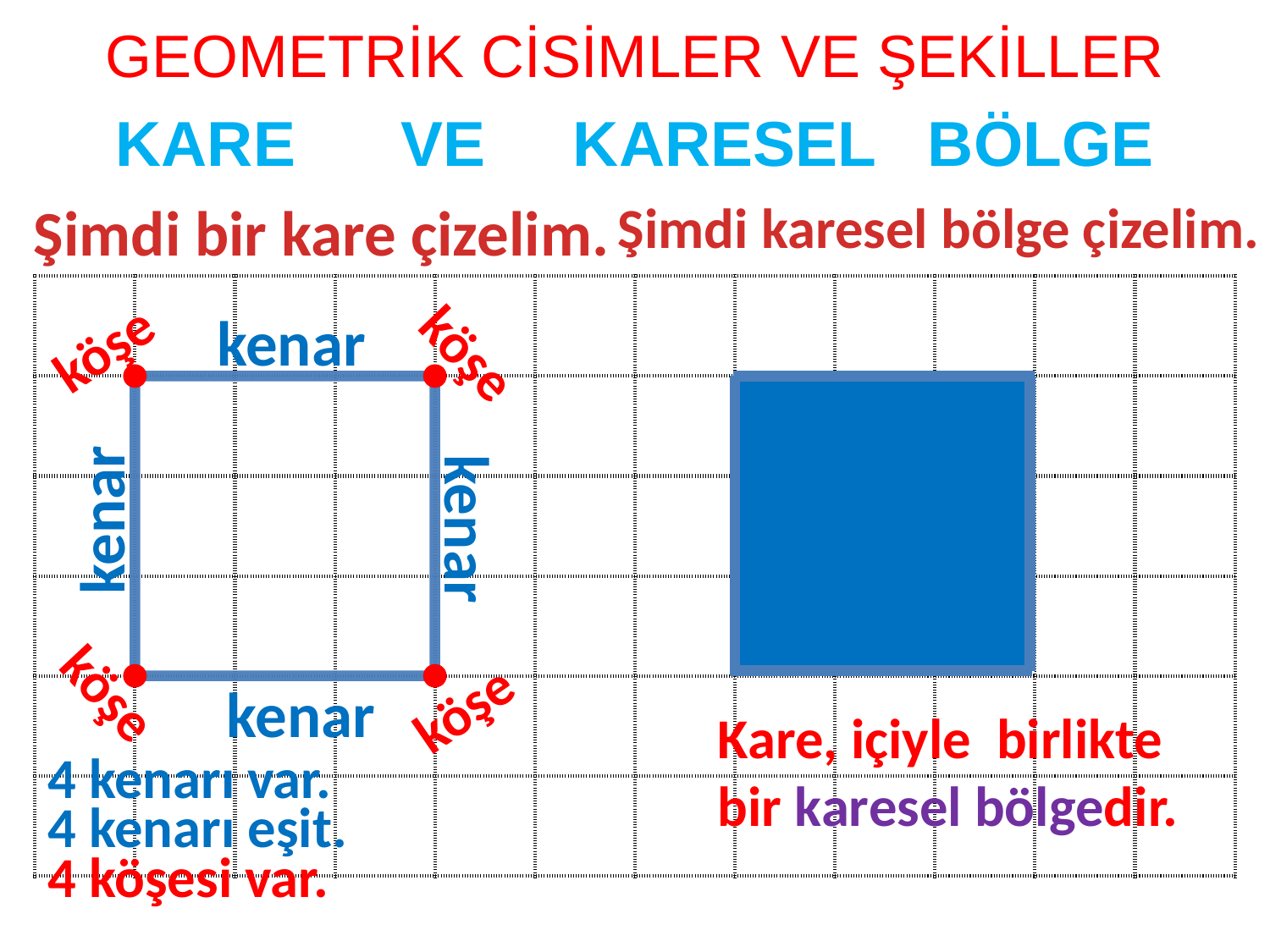

# GEOMETRİK CİSİMLER VE ŞEKİLLER
KARE      VE     KARESEL   BÖLGE

Şimdi karesel bölge çizelim.
Şimdi bir kare çizelim.
|  |  |  |  |  |  |  |  |  |  |  |  |
| --- | --- | --- | --- | --- | --- | --- | --- | --- | --- | --- | --- |
|  |  |  |  |  |  |  |  |  |  |  |  |
|  |  |  |  |  |  |  |  |  |  |  |  |
|  |  |  |  |  |  |  |  |  |  |  |  |
|  |  |  |  |  |  |  |  |  |  |  |  |
|  |  |  |  |  |  |  |  |  |  |  |  |
kenar
köşe
köşe

kenar
kenar
köşe

köşe
kenar
Kare, içiyle  birlikte
bir karesel bölgedir.
4 kenarı var.
4 kenarı eşit.
4 köşesi var.